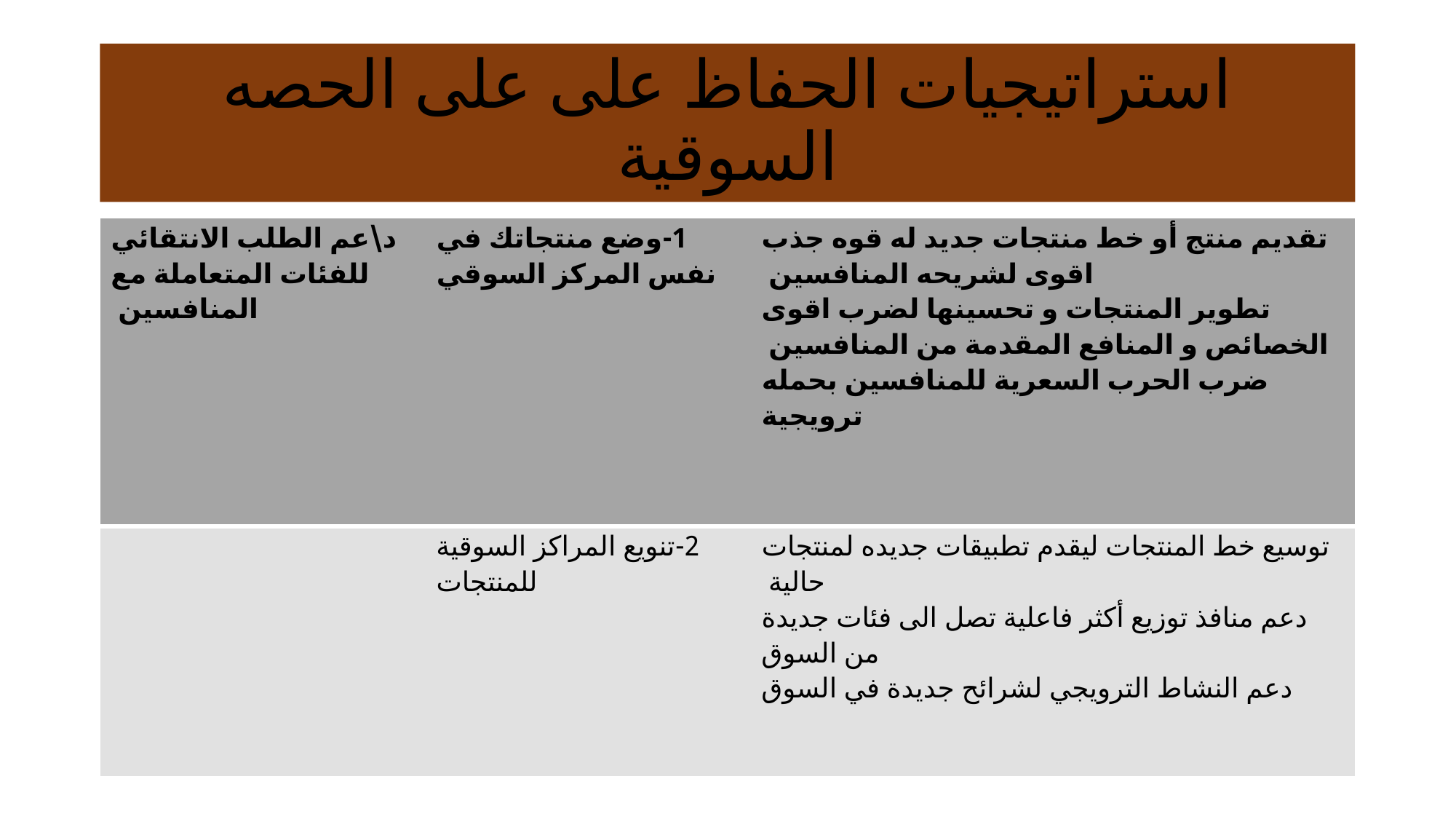

# استراتيجيات الحفاظ على على الحصه السوقية
| د\عم الطلب الانتقائي للفئات المتعاملة مع المنافسين | 1-وضع منتجاتك في نفس المركز السوقي | تقديم منتج أو خط منتجات جديد له قوه جذب اقوى لشريحه المنافسين تطوير المنتجات و تحسينها لضرب اقوى الخصائص و المنافع المقدمة من المنافسين ضرب الحرب السعرية للمنافسين بحمله ترويجية |
| --- | --- | --- |
|  | 2-تنويع المراكز السوقية للمنتجات | توسيع خط المنتجات ليقدم تطبيقات جديده لمنتجات حالية دعم منافذ توزيع أكثر فاعلية تصل الى فئات جديدة من السوق دعم النشاط الترويجي لشرائح جديدة في السوق |